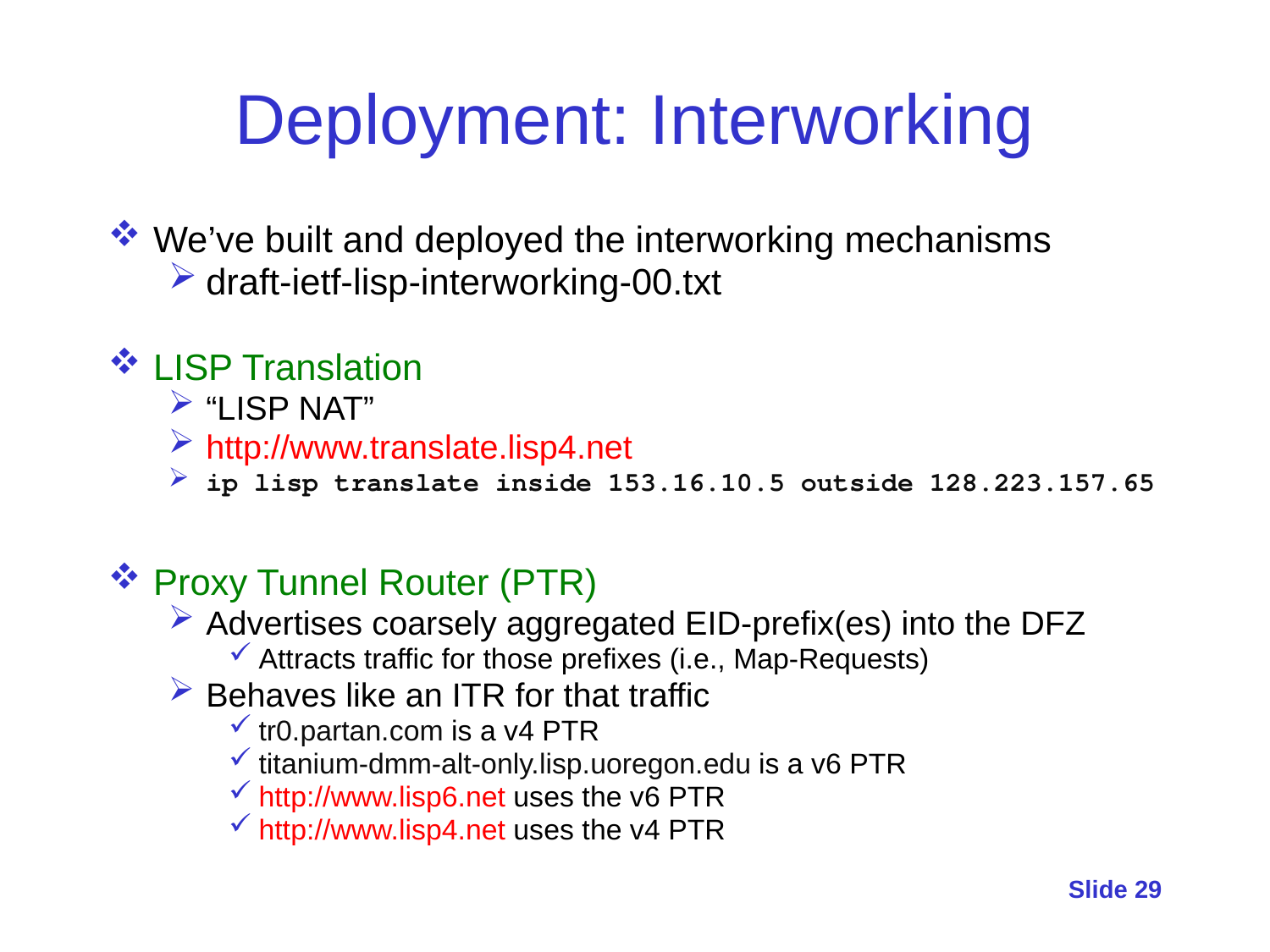

# Deployment: Interworking
We’ve built and deployed the interworking mechanisms
draft-ietf-lisp-interworking-00.txt

LISP Translation
“LISP NAT”
http://www.translate.lisp4.net
ip lisp translate inside 153.16.10.5 outside 128.223.157.65

Proxy Tunnel Router (PTR)
Advertises coarsely aggregated EID-prefix(es) into the DFZ
Attracts traffic for those prefixes (i.e., Map-Requests)
Behaves like an ITR for that traffic
tr0.partan.com is a v4 PTR
titanium-dmm-alt-only.lisp.uoregon.edu is a v6 PTR
http://www.lisp6.net uses the v6 PTR
http://www.lisp4.net uses the v4 PTR
Slide 29